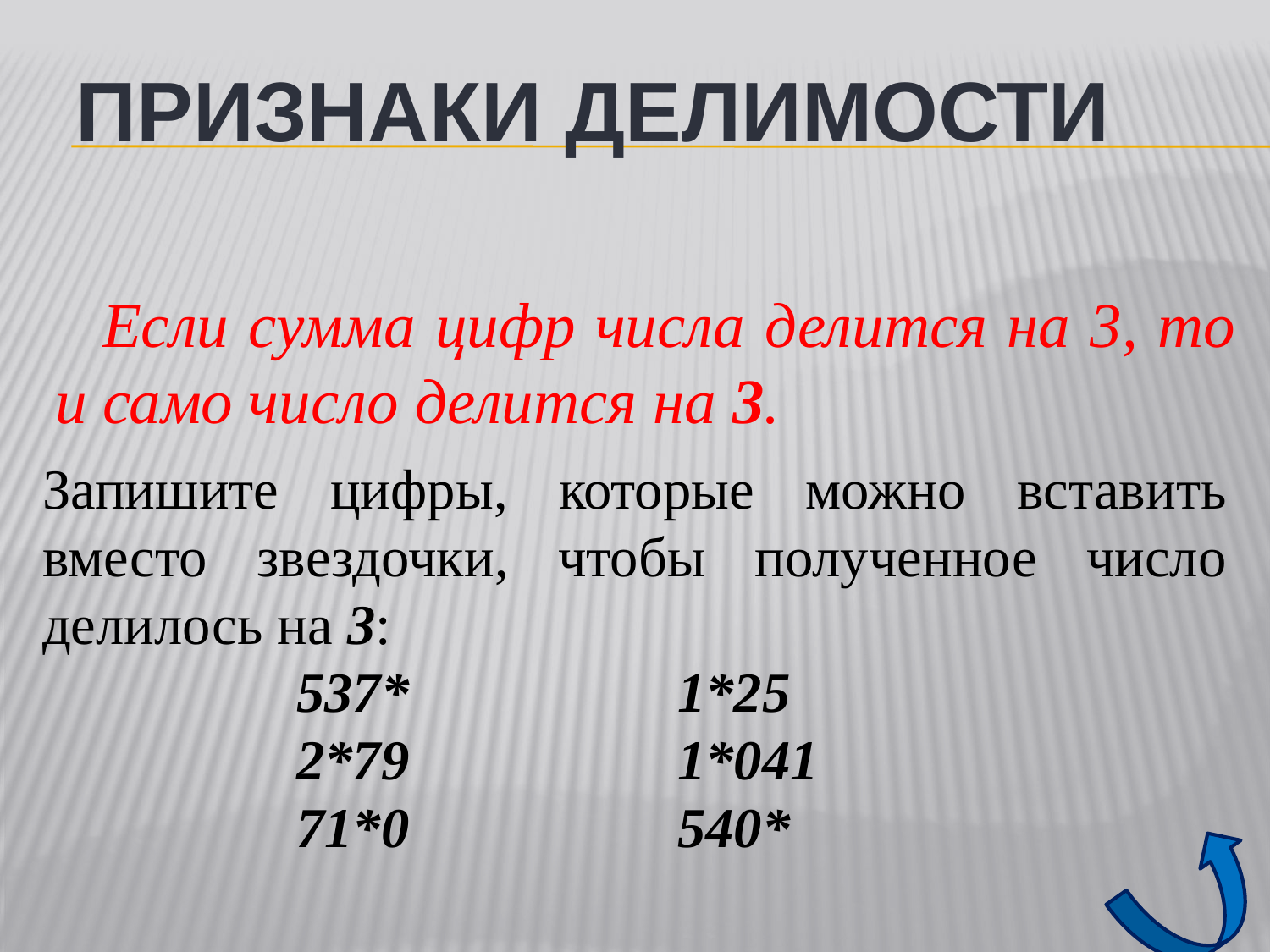

# ПРИЗНАКИ ДЕЛИМОСТИ
Если сумма цифр числа делится на 3, то и само число делится на 3.
Запишите цифры, которые можно вставить вместо звездочки, чтобы полученное число делилось на 3:
		537*			1*25
		2*79			1*041
		71*0			540*